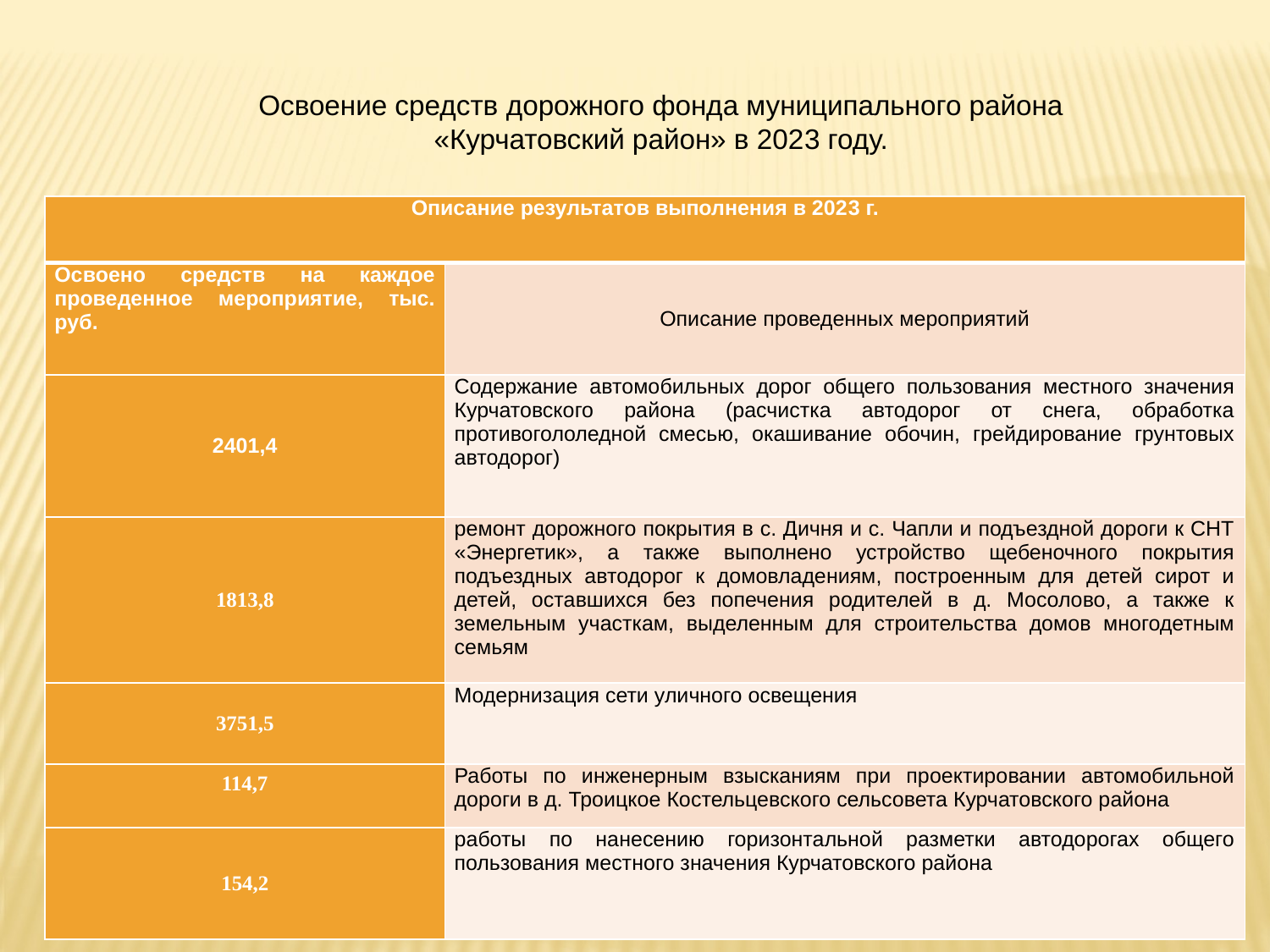

Освоение средств дорожного фонда муниципального района
«Курчатовский район» в 2023 году.

| Описание результатов выполнения в 2023 г. |  |
| --- | --- |
| Освоено средств на каждое проведенное мероприятие, тыс. руб. | Описание проведенных мероприятий |
| 2401,4 | Содержание автомобильных дорог общего пользования местного значения Курчатовского района (расчистка автодорог от снега, обработка противогололедной смесью, окашивание обочин, грейдирование грунтовых автодорог) |
| 1813,8 | ремонт дорожного покрытия в с. Дичня и с. Чапли и подъездной дороги к СНТ «Энергетик», а также выполнено устройство щебеночного покрытия подъездных автодорог к домовладениям, построенным для детей сирот и детей, оставшихся без попечения родителей в д. Мосолово, а также к земельным участкам, выделенным для строительства домов многодетным семьям |
| 3751,5 | Модернизация сети уличного освещения |
| 114,7 | Работы по инженерным взысканиям при проектировании автомобильной дороги в д. Троицкое Костельцевского сельсовета Курчатовского района |
| 154,2 | работы по нанесению горизонтальной разметки автодорогах общего пользования местного значения Курчатовского района |